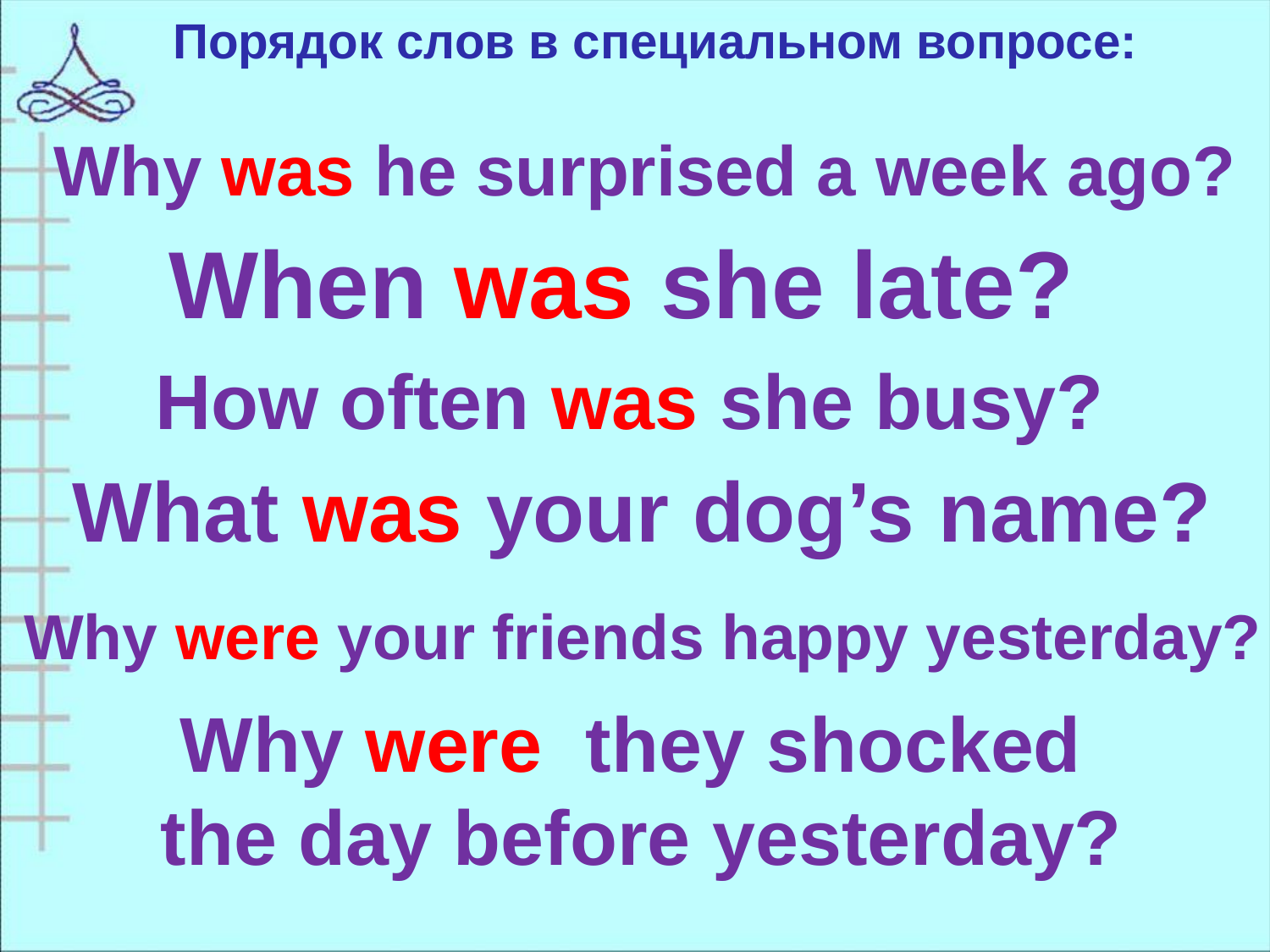

Порядок слов в специальном вопросе:
Why was he surprised a week ago?
When was she late?
How often was she busy?
What was your dog’s name?
Why were your friends happy yesterday?
Why were  they shocked
the day before yesterday?